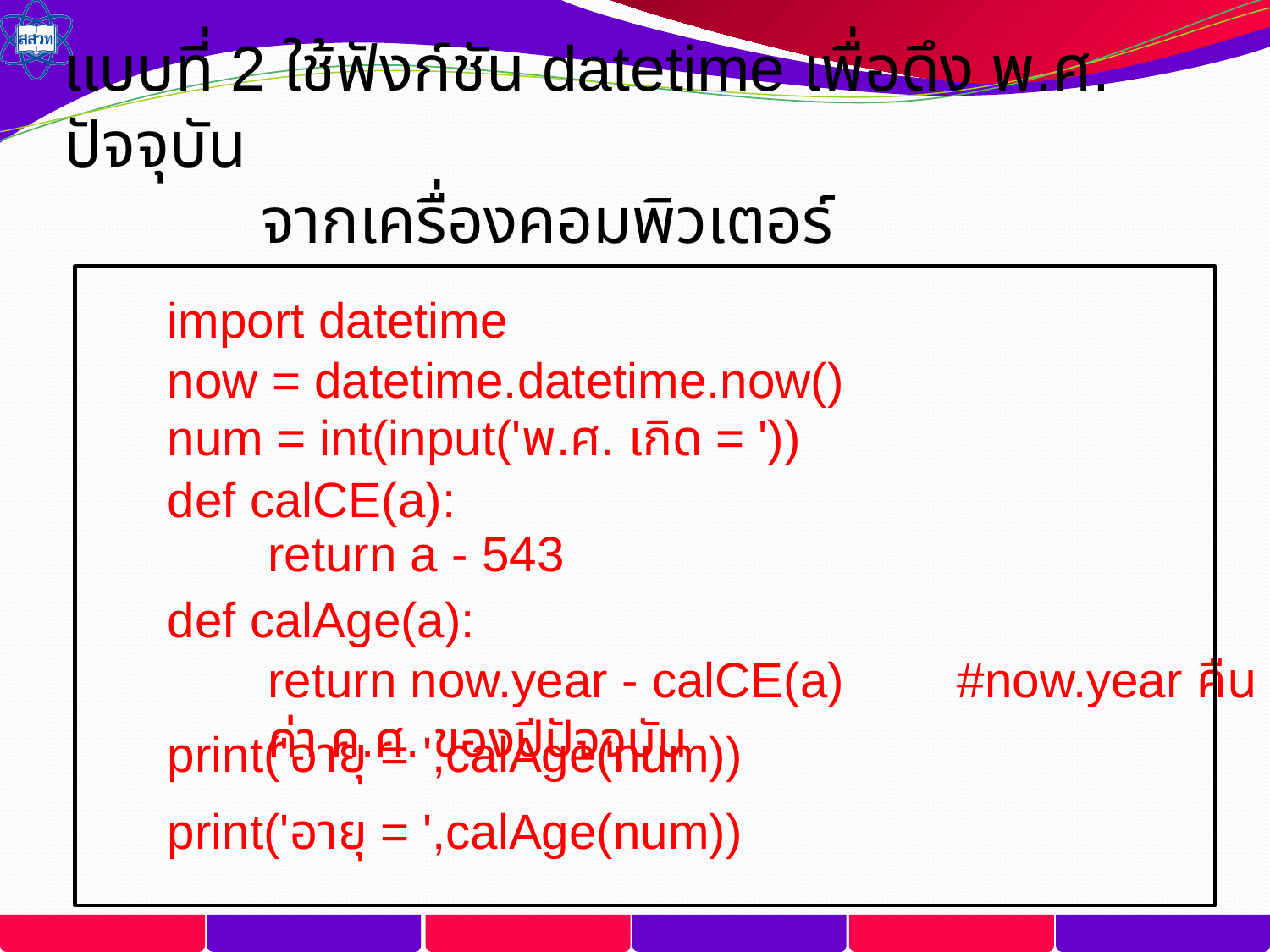

# แบบที่ 2 ใช้ฟังก์ชัน datetime เพื่อดึง พ.ศ. ปัจจุบัน จากเครื่องคอมพิวเตอร์

import datetime
now = datetime.datetime.now()
num = int(input('พ.ศ. เกิด = '))
def calCE(a):
return a - 543
def calAge(a):
return now.year - calCE(a)	    #now.year คืนค่า ค.ศ. ของปีปัจจุบัน
print('อายุ = ',calAge(num))
print('อายุ = ',calAge(num))